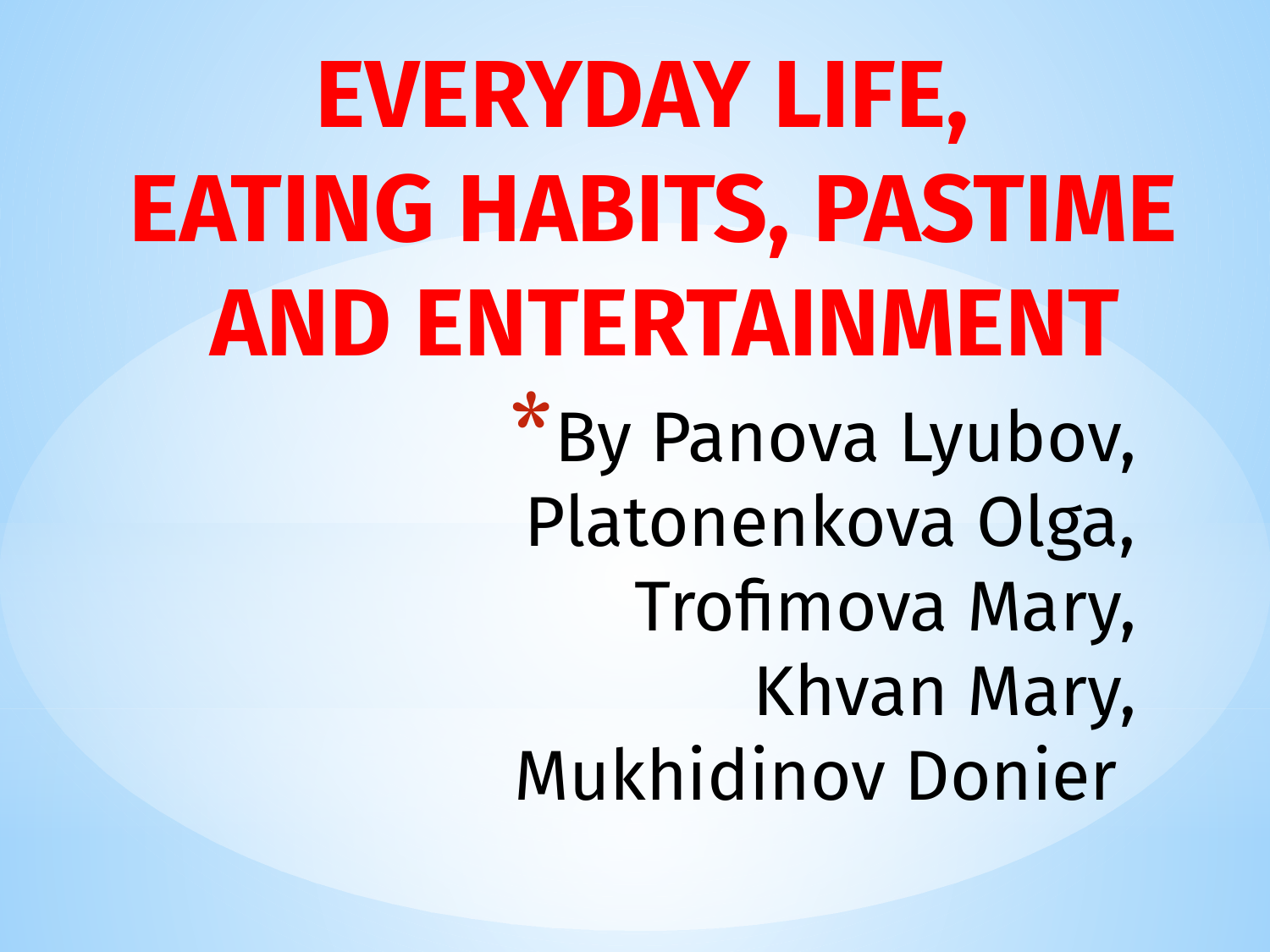

EVERYDAY LIFE,
EATING HABITS, PASTIME
 AND ENTERTAINMENT
# By Panova Lyubov, Platonenkova Olga, Trofimova Mary, Khvan Mary, Mukhidinov Donier